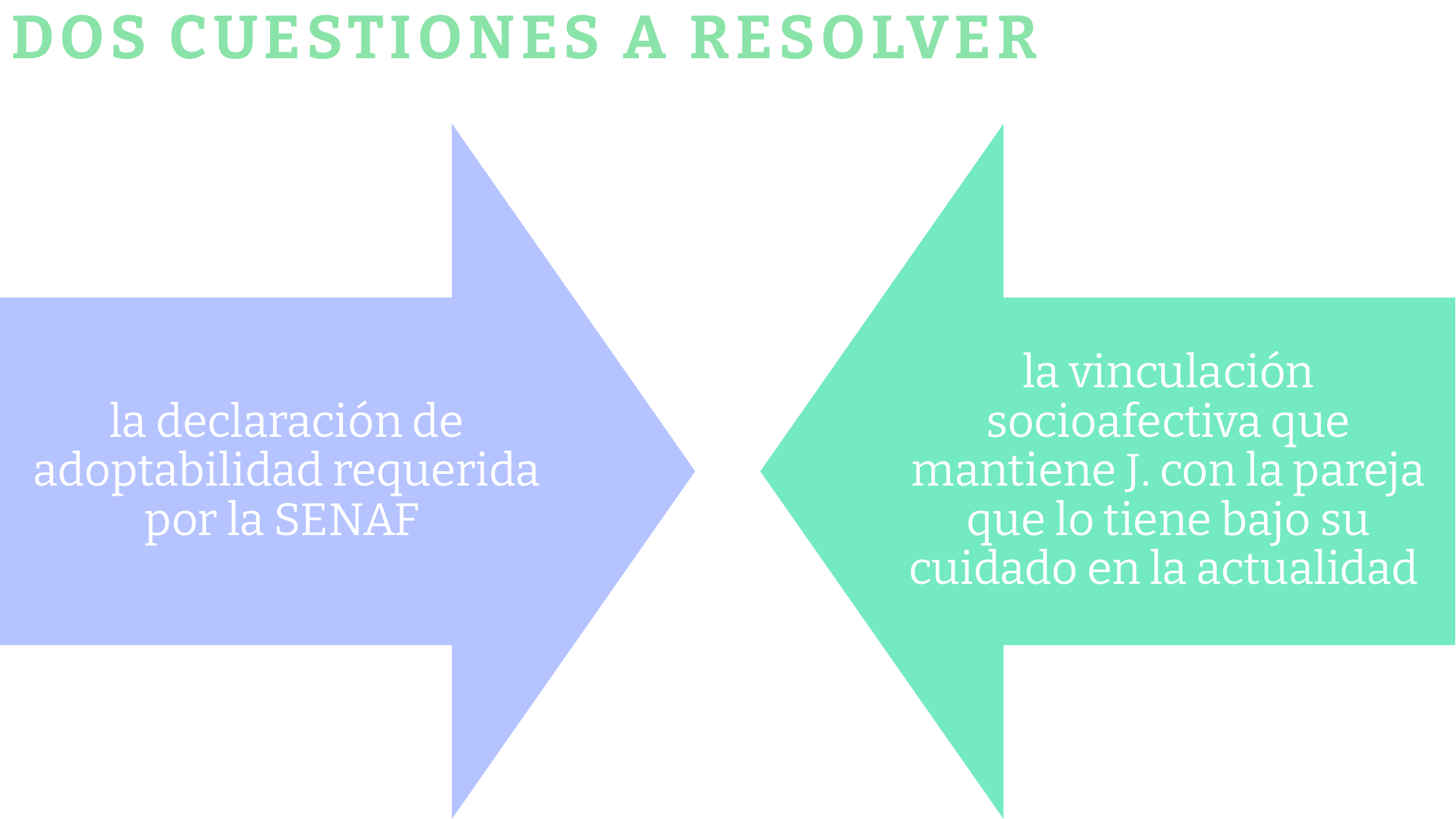

# Dos cuestiones a resolver
la declaración de adoptabilidad requerida por la SENAF
la vinculación socioafectiva que mantiene J. con la pareja que lo tiene bajo su cuidado en la actualidad